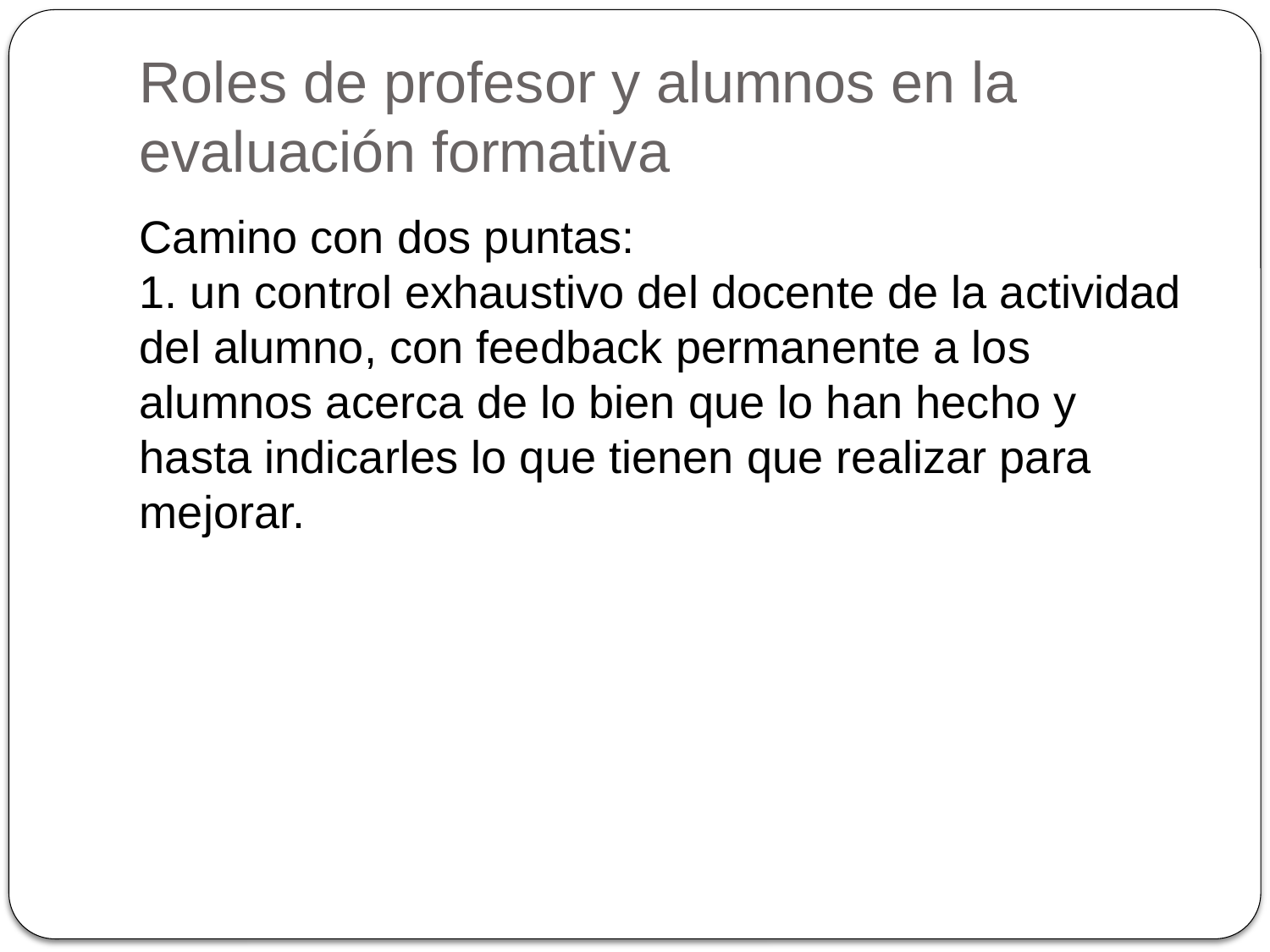

# Roles de profesor y alumnos en la evaluación formativa
Camino con dos puntas:
1. un control exhaustivo del docente de la actividad del alumno, con feedback permanente a los alumnos acerca de lo bien que lo han hecho y hasta indicarles lo que tienen que realizar para mejorar.